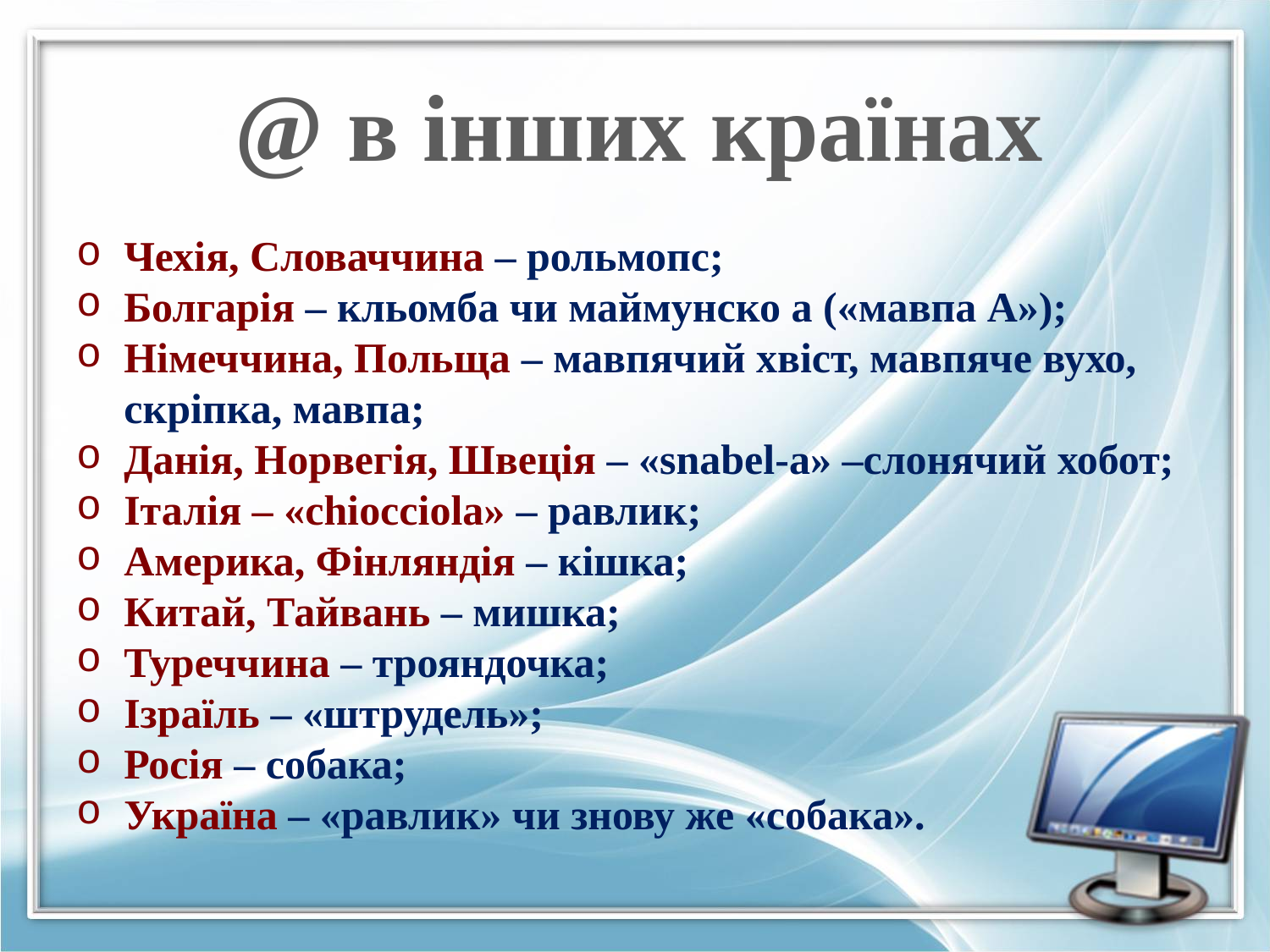

@ в інших країнах
Чехія, Словаччина – рольмопс;
Болгарія – кльомба чи маймунско а («мавпа А»);
Німеччина, Польща – мавпячий хвіст, мавпяче вухо, скріпка, мавпа;
Данія, Норвегія, Швеція – «snabel-a» –слонячий хобот;
Італія – «chiocciola» – равлик;
Америка, Фінляндія – кішка;
Китай, Тайвань – мишка;
Туреччина – трояндочка;
Ізраїль – «штрудель»;
Росія – собака;
Україна – «равлик» чи знову же «собака».